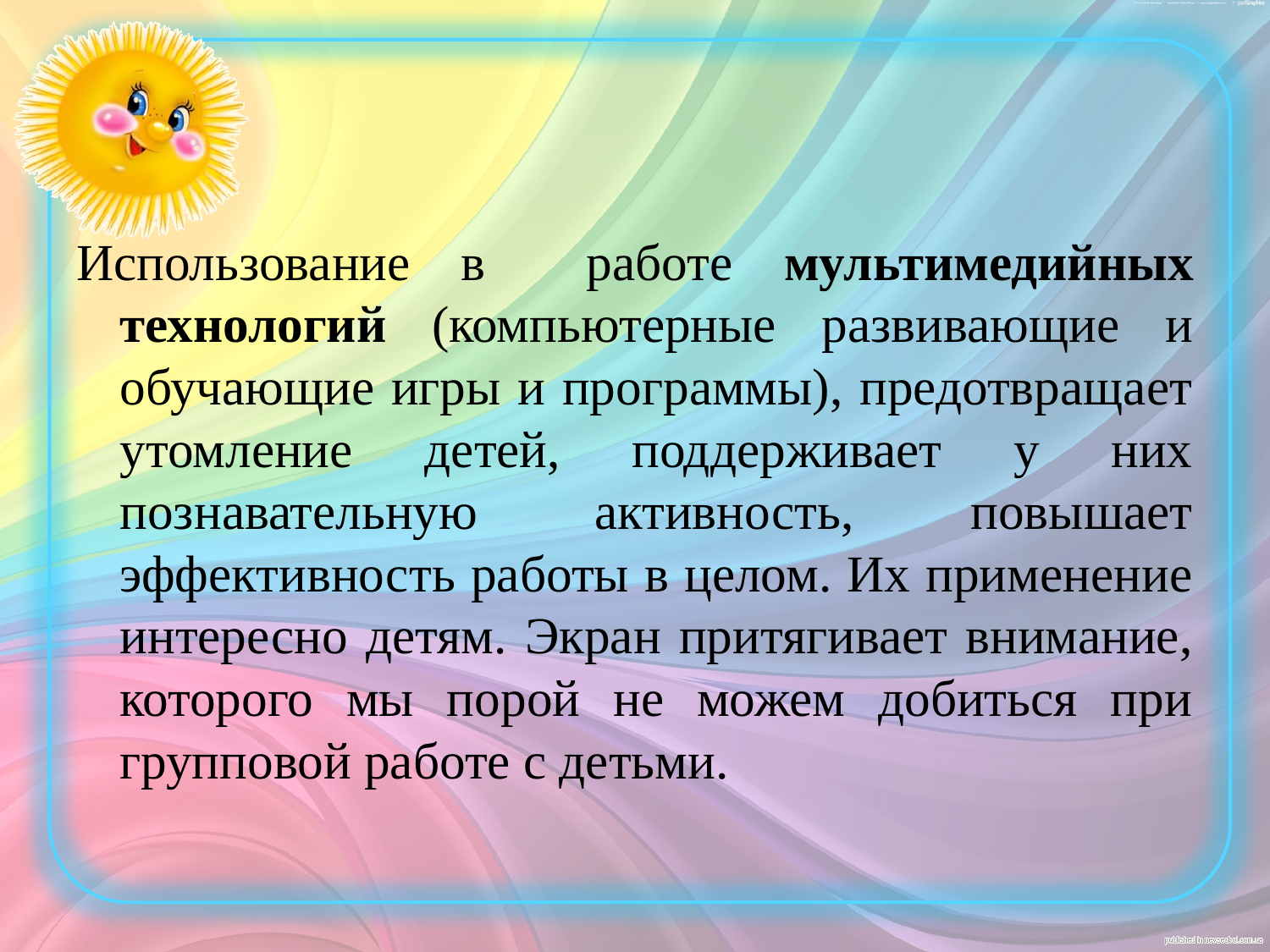

Использование в  работе мультимедийных технологий (компьютерные развивающие и обучающие игры и программы), предотвращает утомление детей, поддерживает у них познавательную активность, повышает эффективность работы в целом. Их применение интересно детям. Экран притягивает внимание, которого мы порой не можем добиться при групповой работе с детьми.